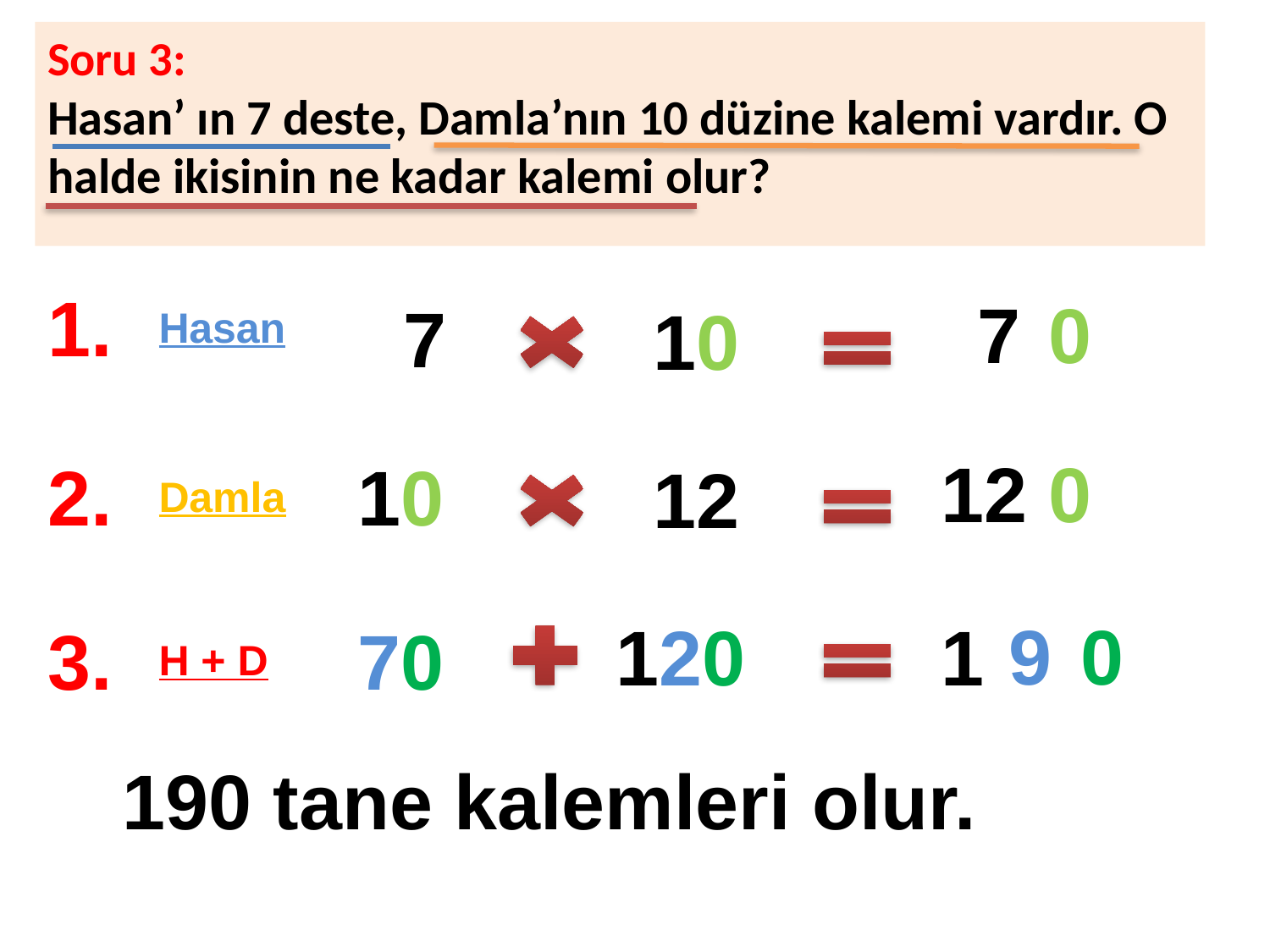

Soru 3:
Hasan’ ın 7 deste, Damla’nın 10 düzine kalemi vardır. O halde ikisinin ne kadar kalemi olur?
1.
0
7
7
10
Hasan

0
12
2.
10
12
Damla

0
9
120
1
3.
70

H + D

190 tane kalemleri olur.